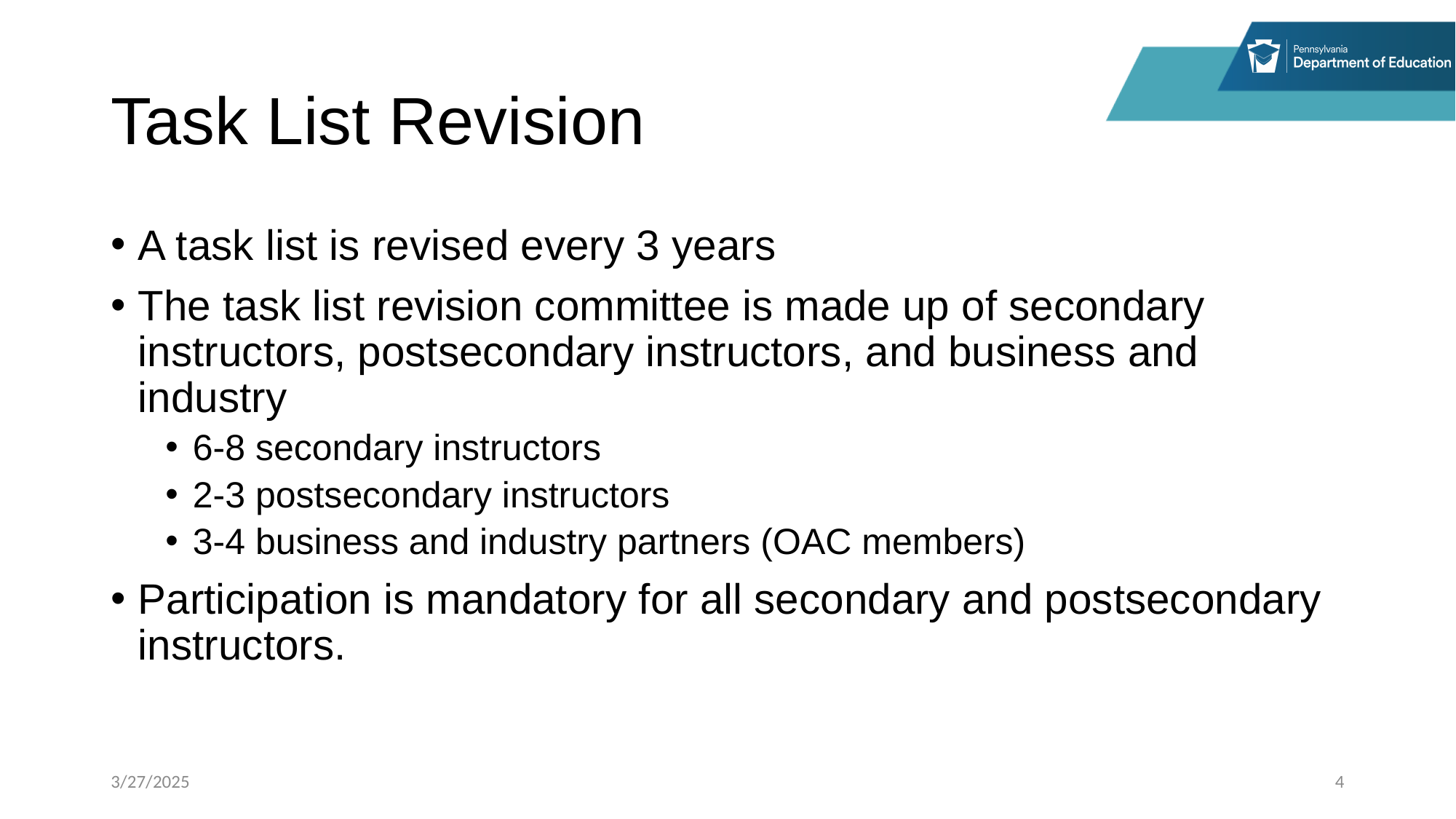

# Task List Revision
A task list is revised every 3 years
The task list revision committee is made up of secondary instructors, postsecondary instructors, and business and industry
6-8 secondary instructors
2-3 postsecondary instructors
3-4 business and industry partners (OAC members)
Participation is mandatory for all secondary and postsecondary instructors.

3/27/2025
4